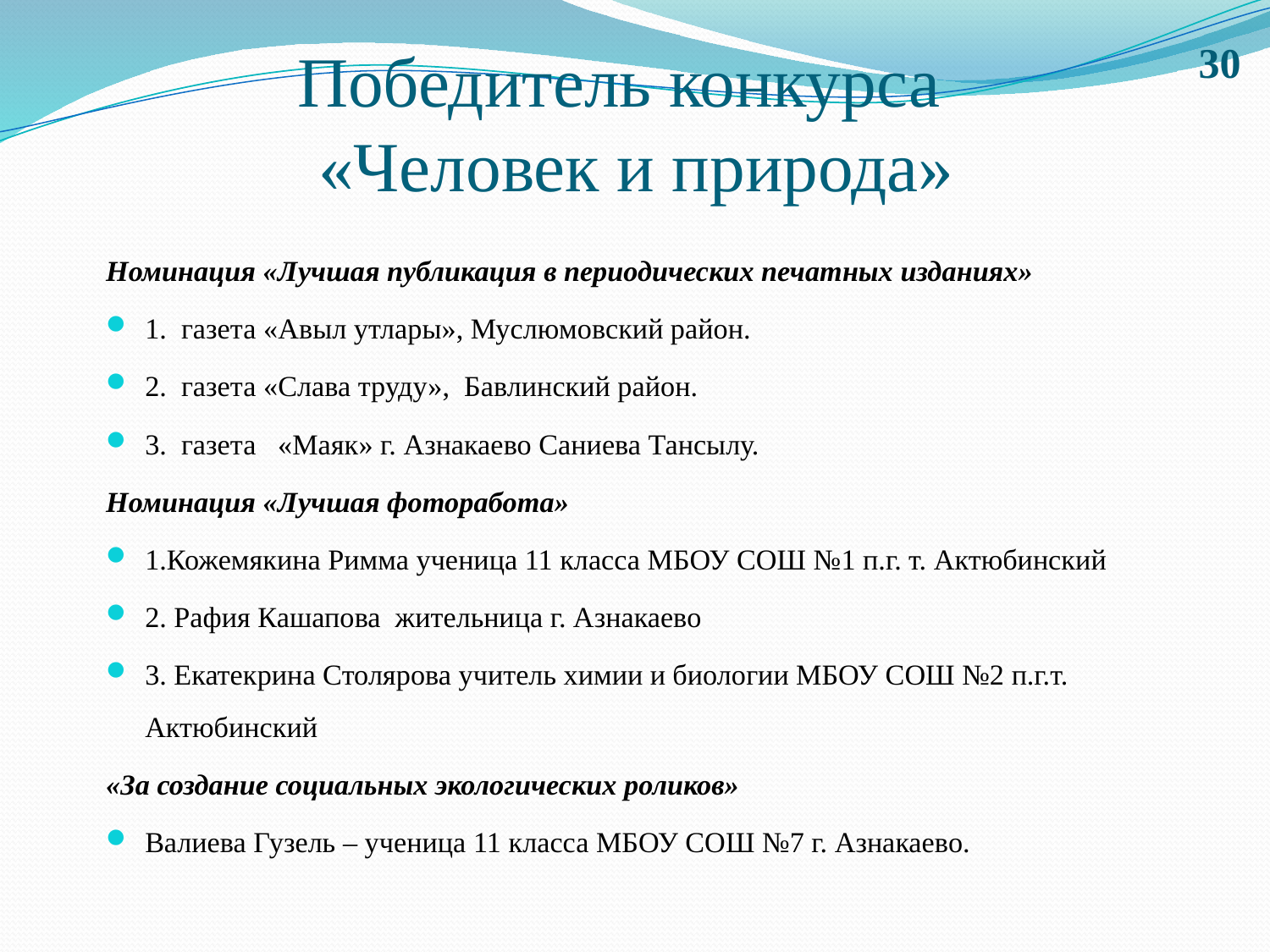

30
# Победитель конкурса «Человек и природа»

Номинация «Лучшая публикация в периодических печатных изданиях»
1.  газета «Авыл утлары», Муслюмовский район.
2.  газета «Слава труду»,  Бавлинский район.
3.  газета   «Маяк» г. Азнакаево Саниева Тансылу.
Номинация «Лучшая фоторабота»
1.Кожемякина Римма ученица 11 класса МБОУ СОШ №1 п.г. т. Актюбинский
2. Рафия Кашапова  жительница г. Азнакаево
3. Екатекрина Столярова учитель химии и биологии МБОУ СОШ №2 п.г.т. Актюбинский
«За создание социальных экологических роликов»
Валиева Гузель – ученица 11 класса МБОУ СОШ №7 г. Азнакаево.